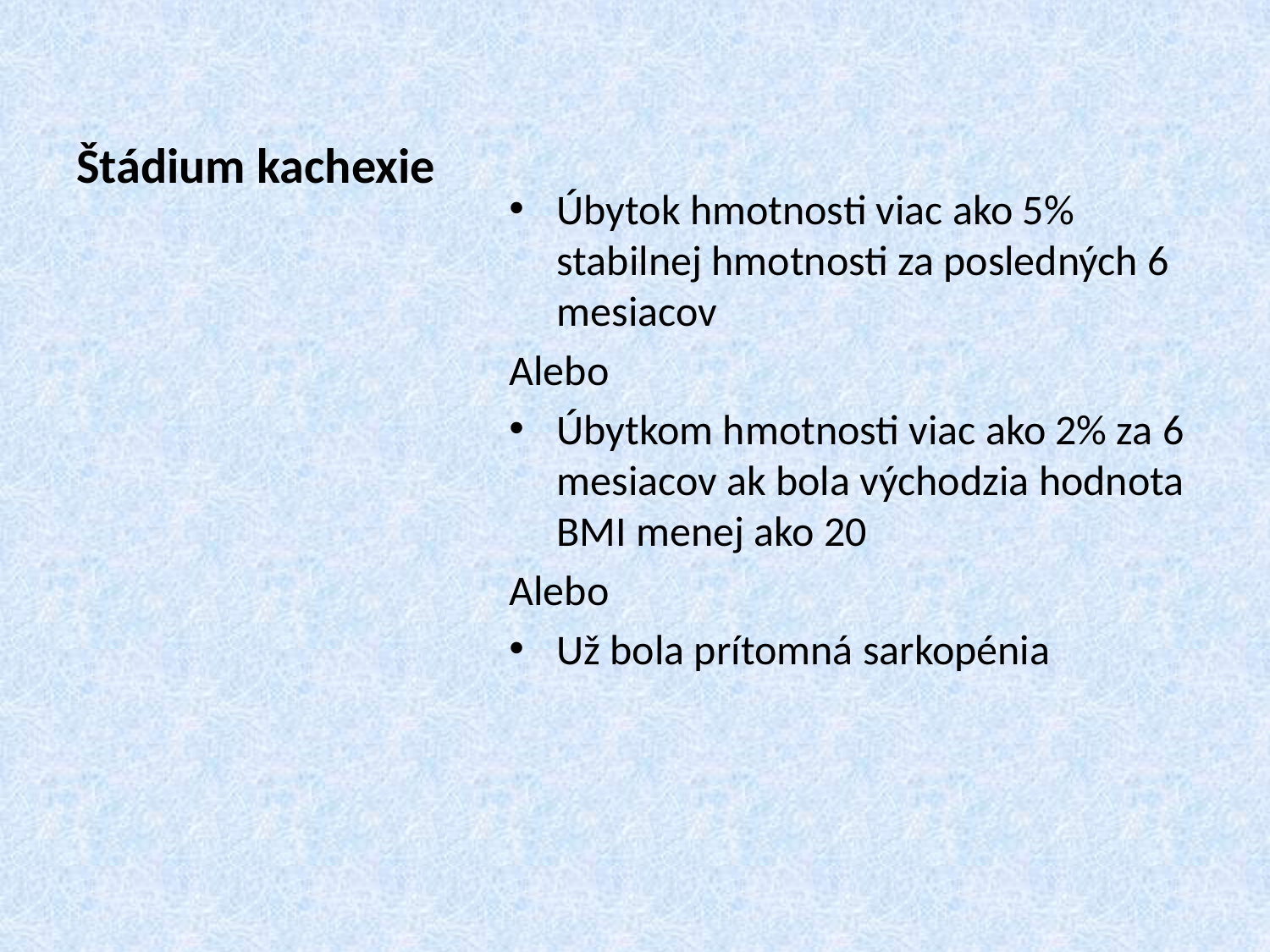

# Štádium kachexie
Úbytok hmotnosti viac ako 5% stabilnej hmotnosti za posledných 6 mesiacov
Alebo
Úbytkom hmotnosti viac ako 2% za 6 mesiacov ak bola východzia hodnota BMI menej ako 20
Alebo
Už bola prítomná sarkopénia